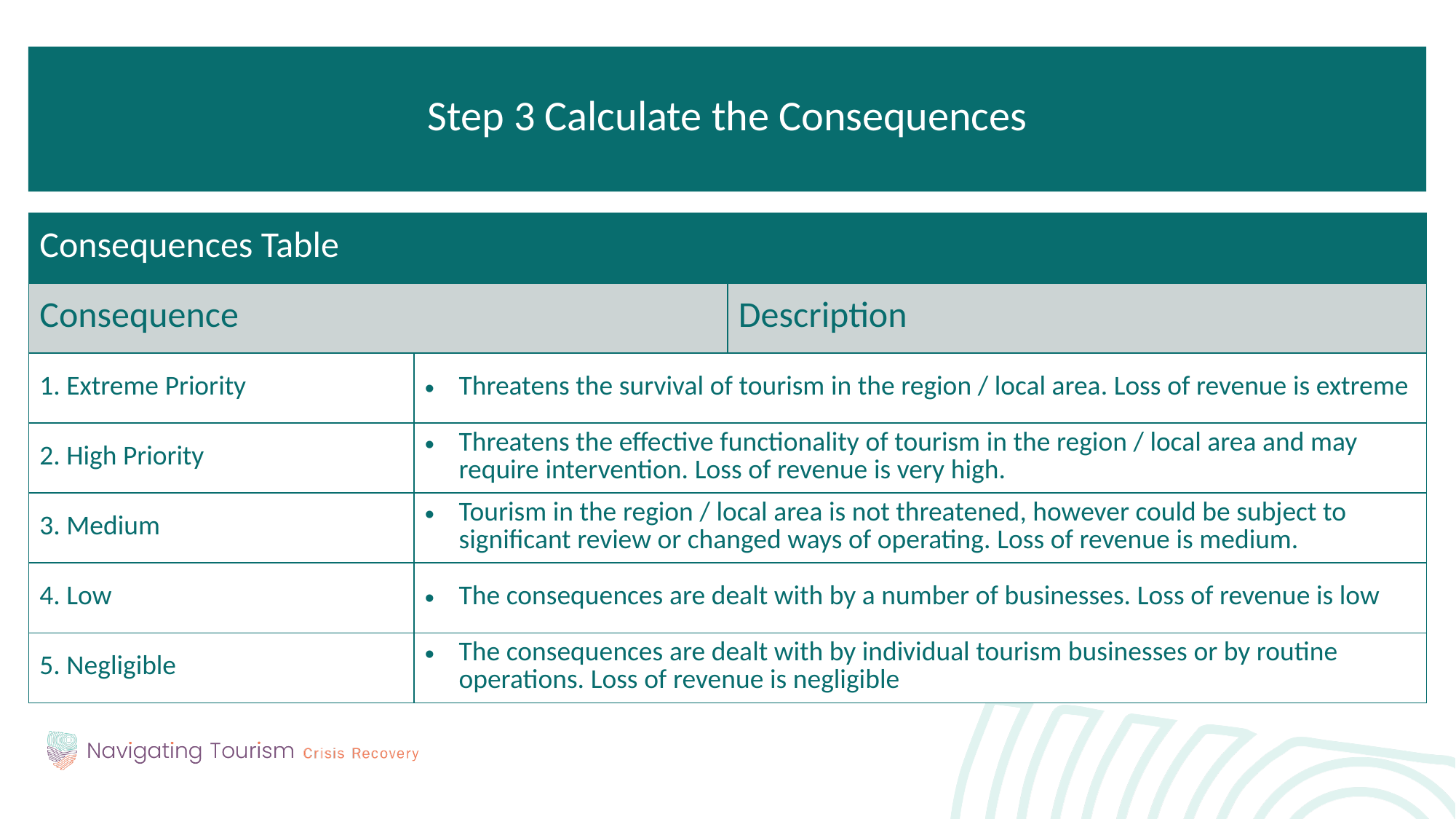

Step 3 Calculate the Consequences
| Consequences Table |  |  |
| --- | --- | --- |
| Consequence |  | Description |
| 1. Extreme Priority | Threatens the survival of tourism in the region / local area. Loss of revenue is extreme |  |
| 2. High Priority | Threatens the effective functionality of tourism in the region / local area and may require intervention. Loss of revenue is very high. |  |
| 3. Medium | Tourism in the region / local area is not threatened, however could be subject to significant review or changed ways of operating. Loss of revenue is medium. |  |
| 4. Low | The consequences are dealt with by a number of businesses. Loss of revenue is low |  |
| 5. Negligible | The consequences are dealt with by individual tourism businesses or by routine operations. Loss of revenue is negligible |  |